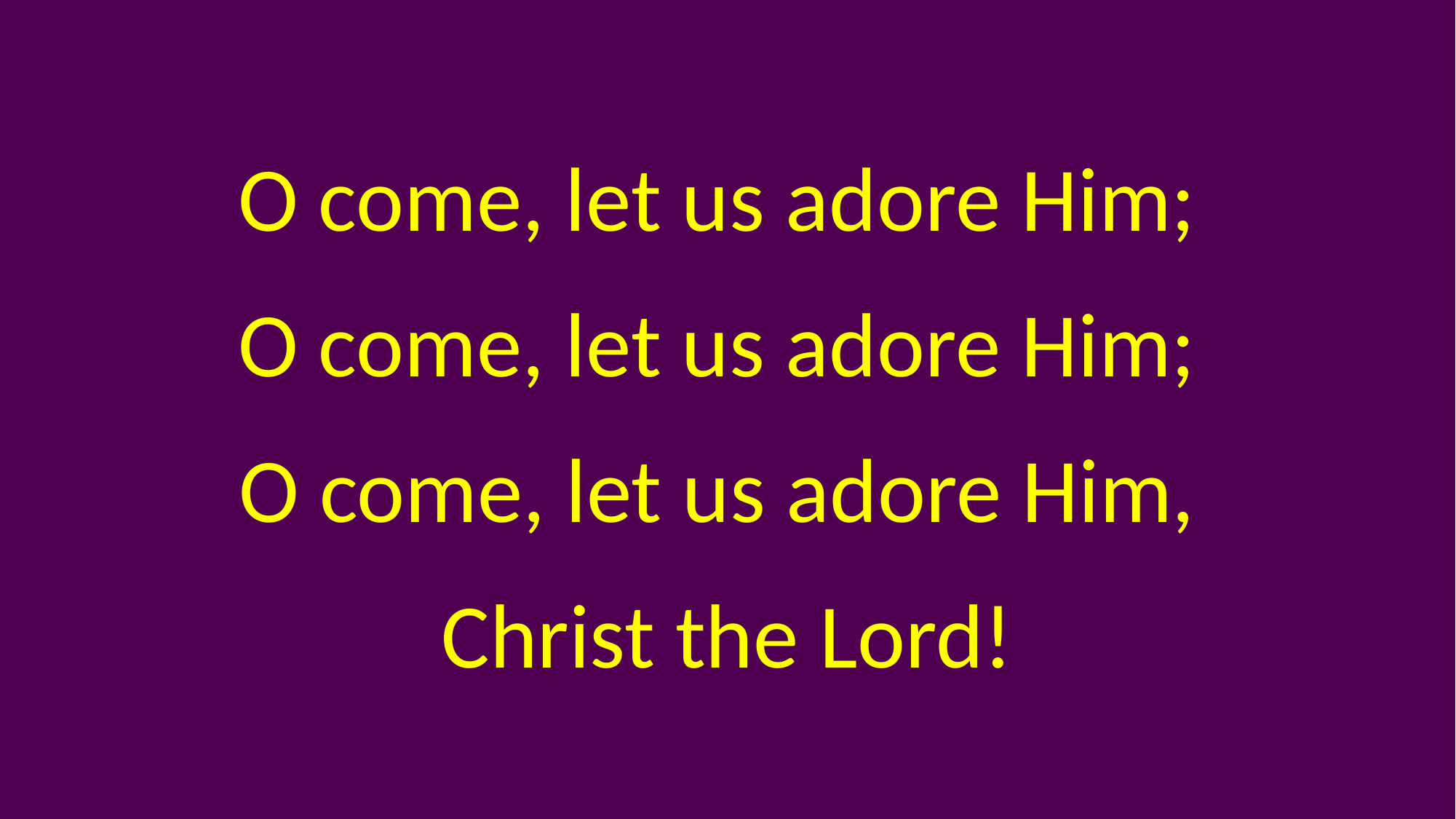

O come, let us adore Him;
O come, let us adore Him;
O come, let us adore Him,
Christ the Lord!